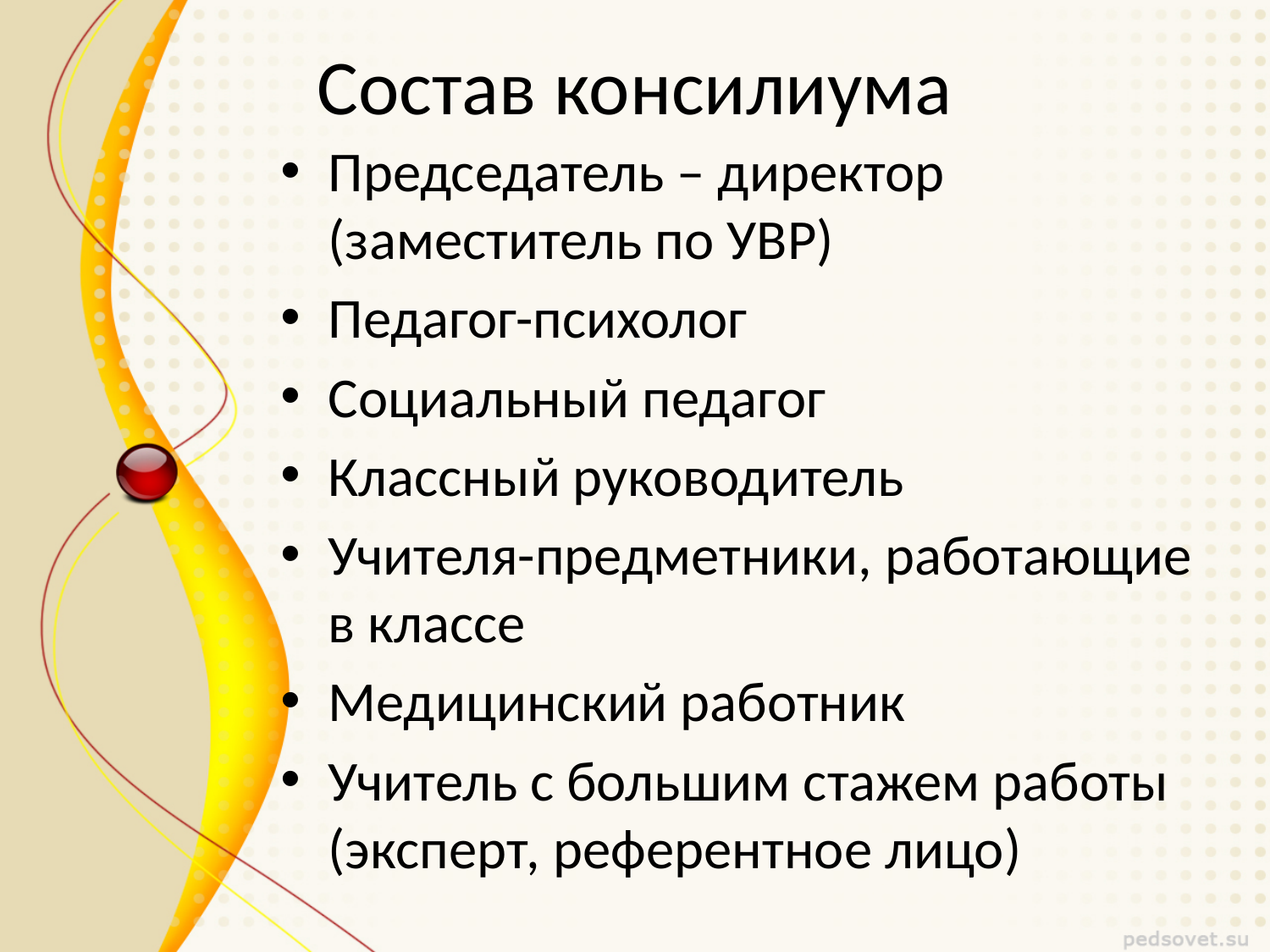

# Состав консилиума
Председатель – директор (заместитель по УВР)
Педагог-психолог
Социальный педагог
Классный руководитель
Учителя-предметники, работающие в классе
Медицинский работник
Учитель с большим стажем работы (эксперт, референтное лицо)